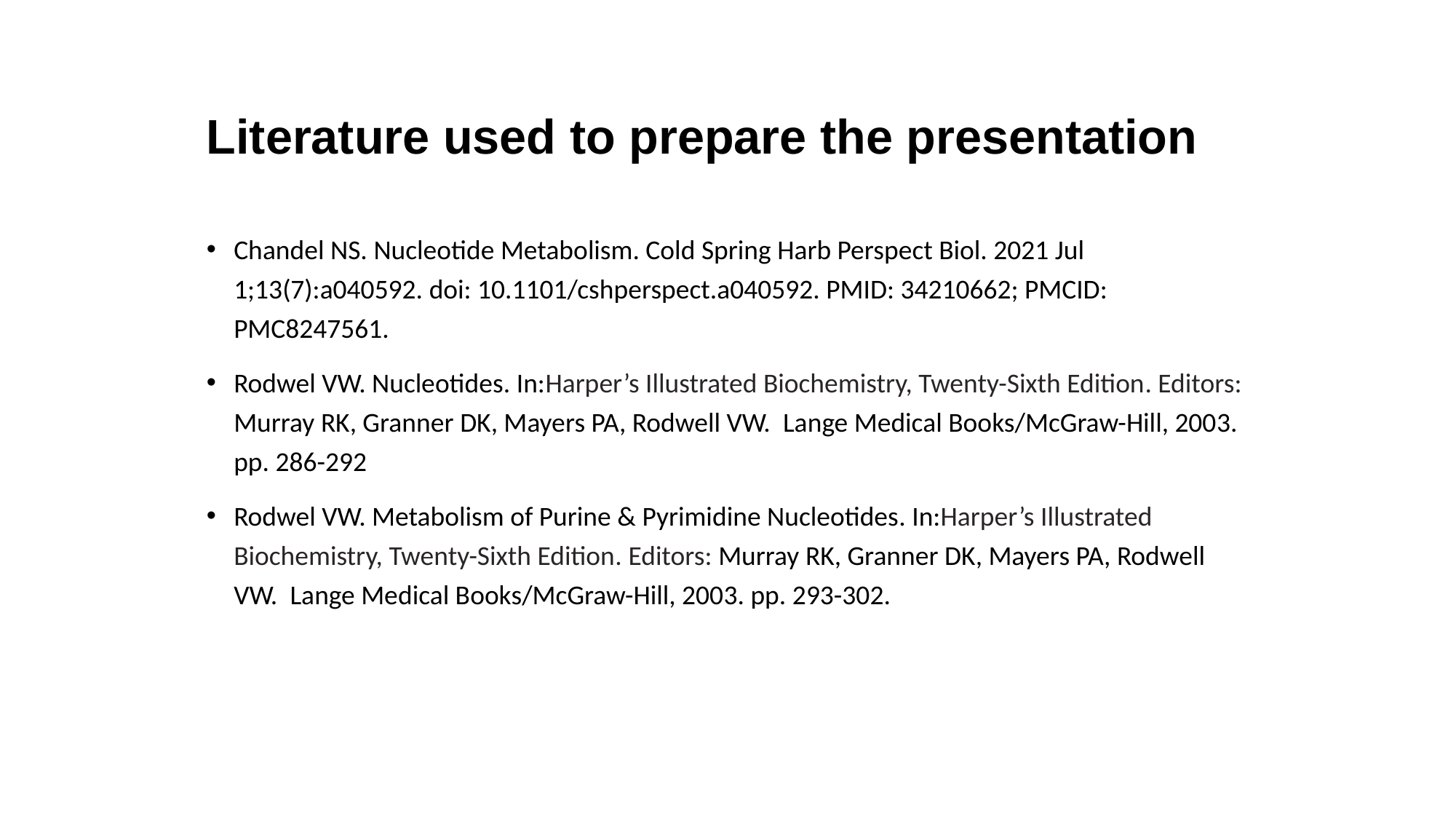

# Literature used to prepare the presentation
Chandel NS. Nucleotide Metabolism. Cold Spring Harb Perspect Biol. 2021 Jul 1;13(7):a040592. doi: 10.1101/cshperspect.a040592. PMID: 34210662; PMCID: PMC8247561.
Rodwel VW. Nucleotides. In:Harper’s Illustrated Biochemistry, Twenty-Sixth Edition. Editors: Murray RK, Granner DK, Mayers PA, Rodwell VW.  Lange Medical Books/McGraw-Hill, 2003. pp. 286-292
Rodwel VW. Metabolism of Purine & Pyrimidine Nucleotides. In:Harper’s Illustrated Biochemistry, Twenty-Sixth Edition. Editors: Murray RK, Granner DK, Mayers PA, Rodwell VW.  Lange Medical Books/McGraw-Hill, 2003. pp. 293-302.